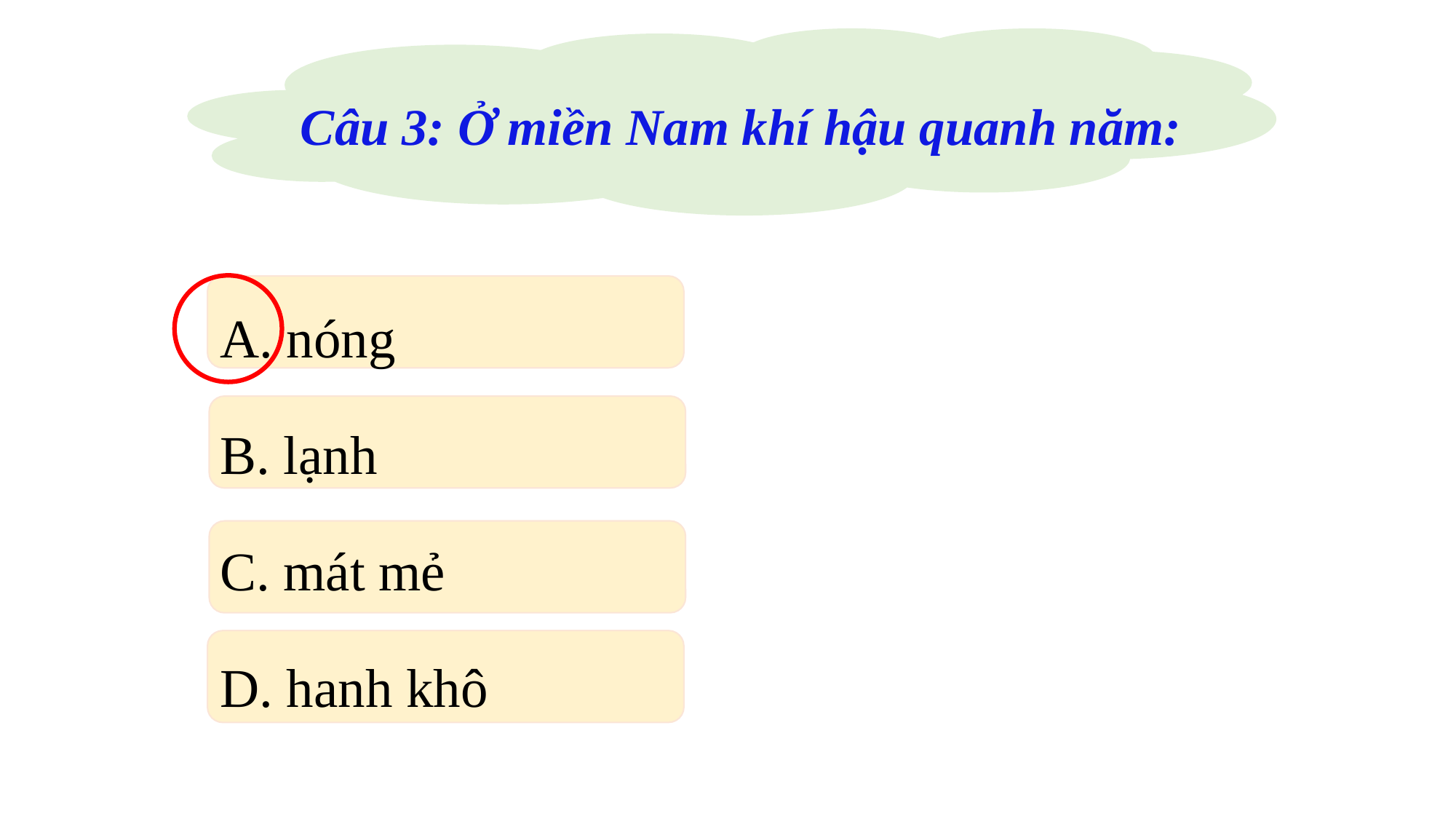

Câu 3: Ở miền Nam khí hậu quanh năm:

A. nóng
B. lạnh
C. mát mẻ
D. hanh khô